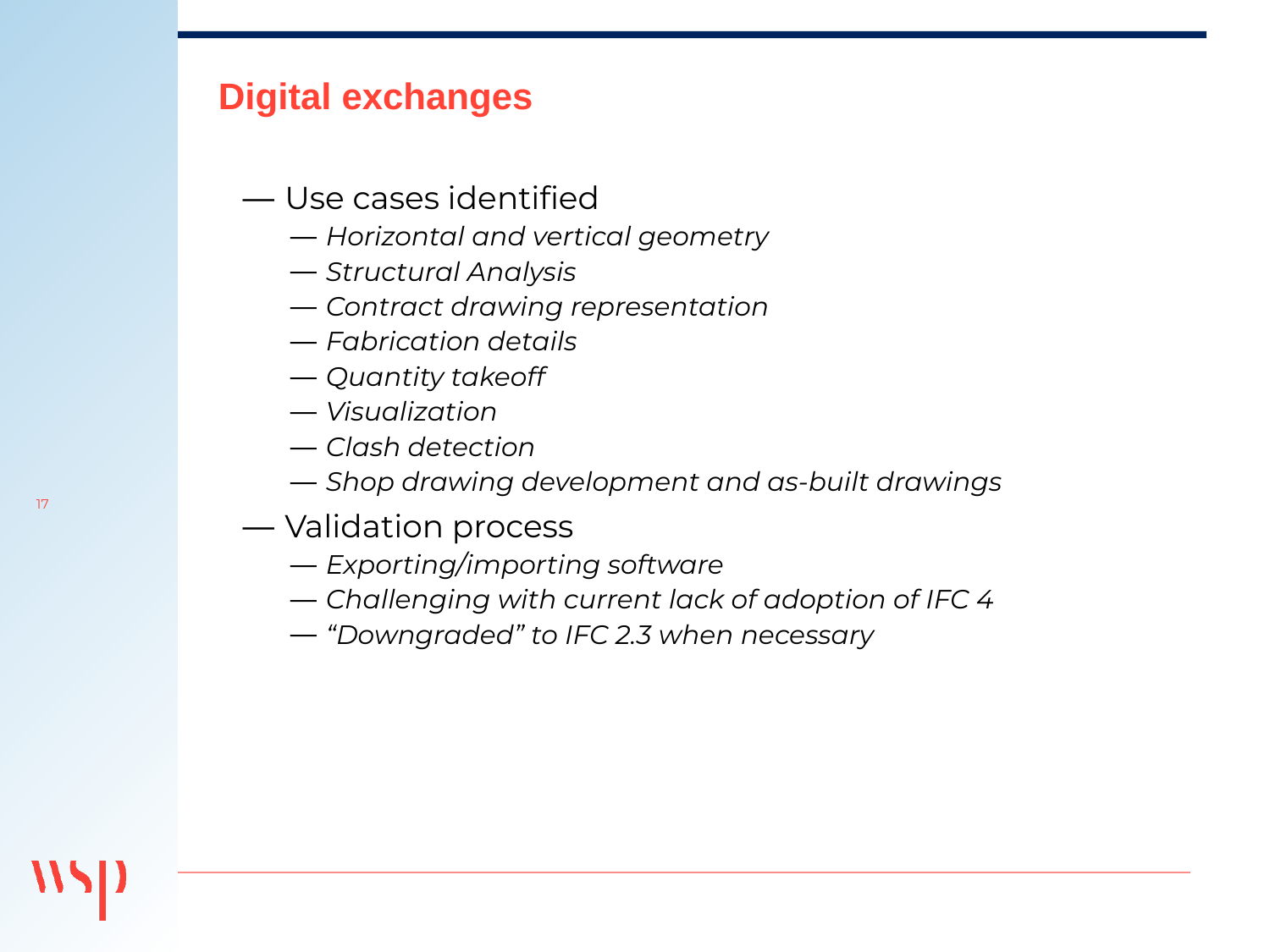

Digital exchanges
Use cases identified
Horizontal and vertical geometry
Structural Analysis
Contract drawing representation
Fabrication details
Quantity takeoff
Visualization
Clash detection
Shop drawing development and as-built drawings
Validation process
Exporting/importing software
Challenging with current lack of adoption of IFC 4
“Downgraded” to IFC 2.3 when necessary

17